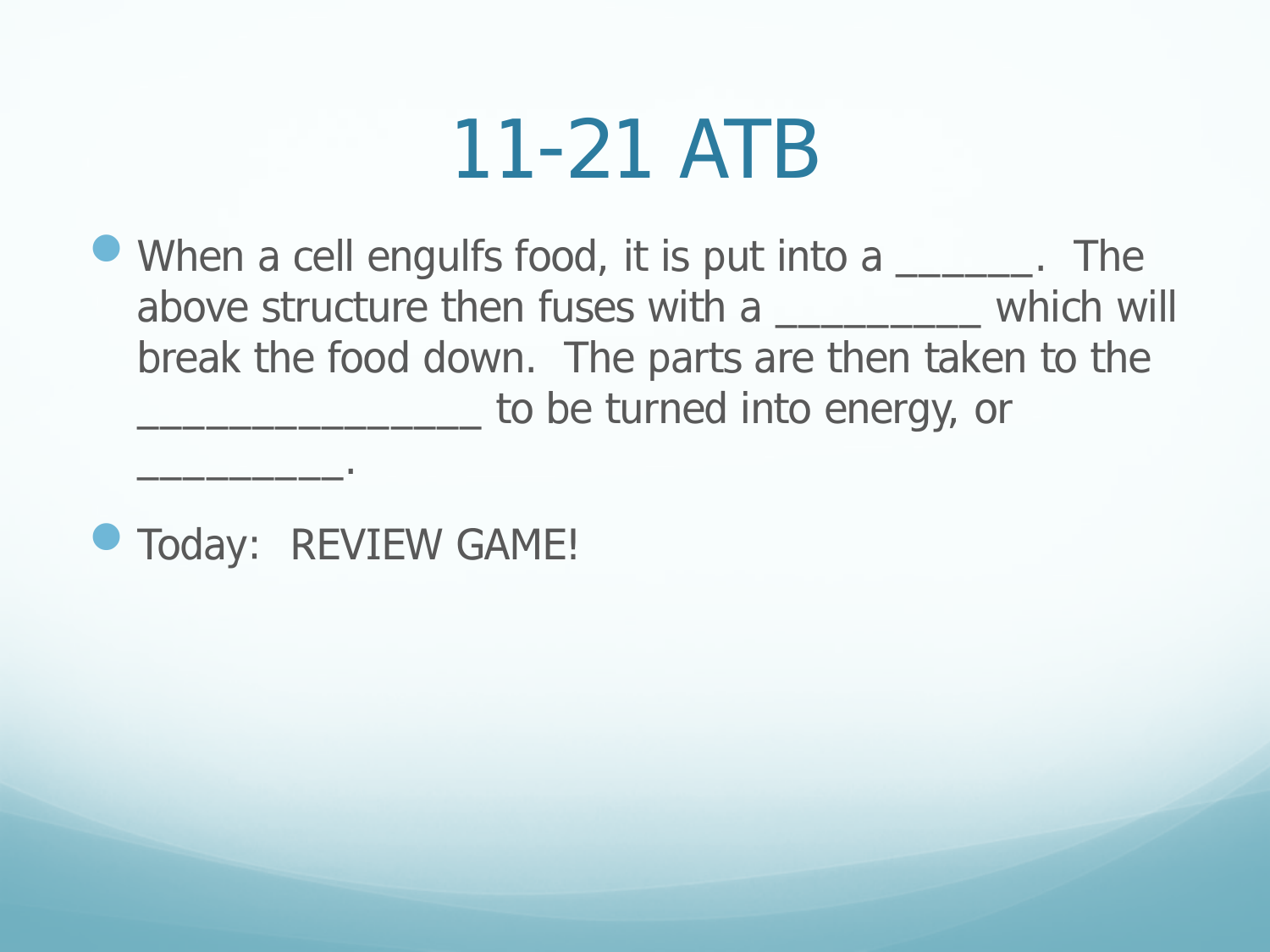

# 11-21 ATB
When a cell engulfs food, it is put into a ______.  The above structure then fuses with a _________ which will break the food down.  The parts are then taken to the _______________ to be turned into energy, or _________.
Today:	  REVIEW GAME!